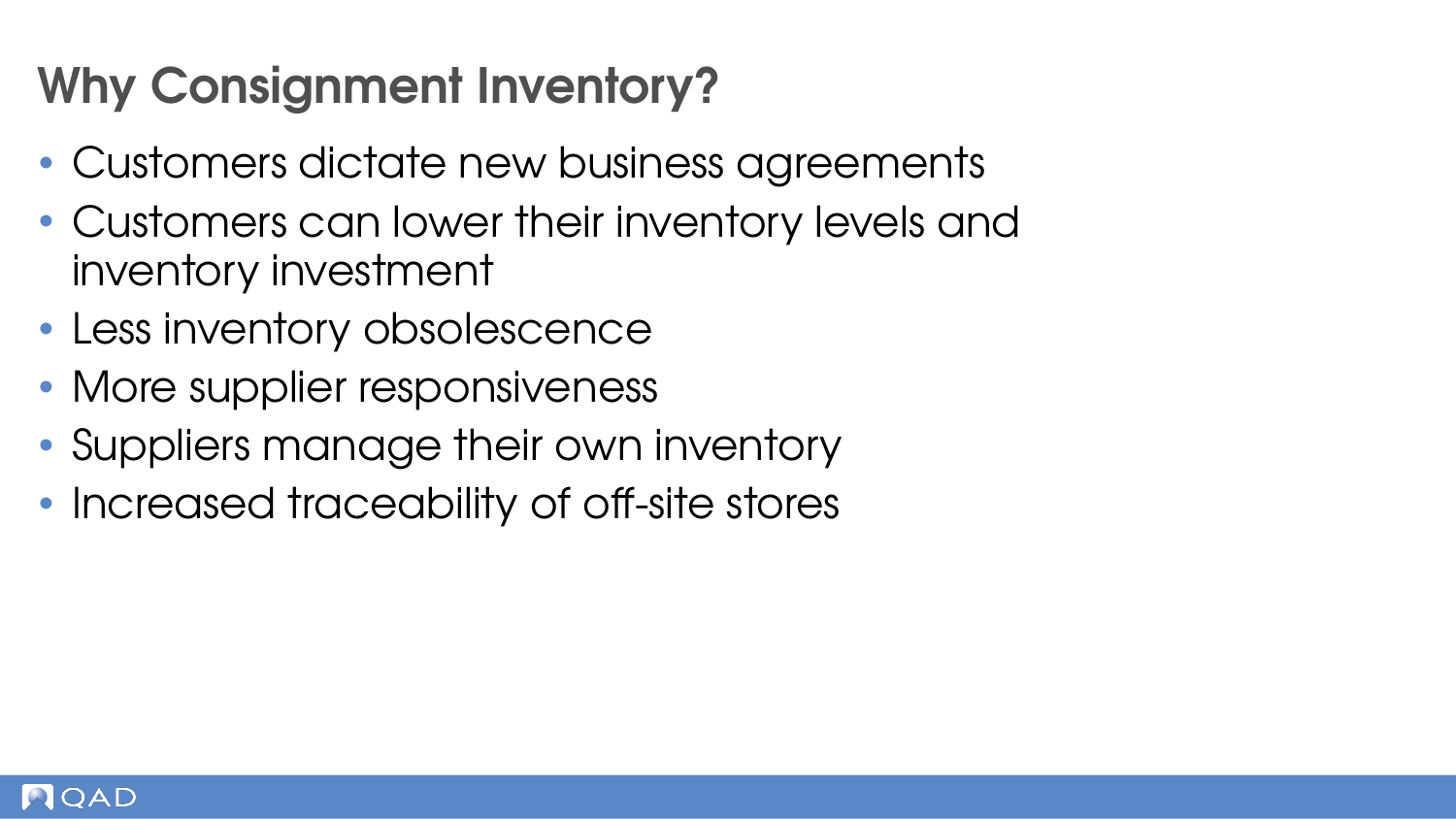

# Why Consignment Inventory?
Customers dictate new business agreements
Customers can lower their inventory levels and inventory investment
Less inventory obsolescence
More supplier responsiveness
Suppliers manage their own inventory
Increased traceability of off-site stores

138